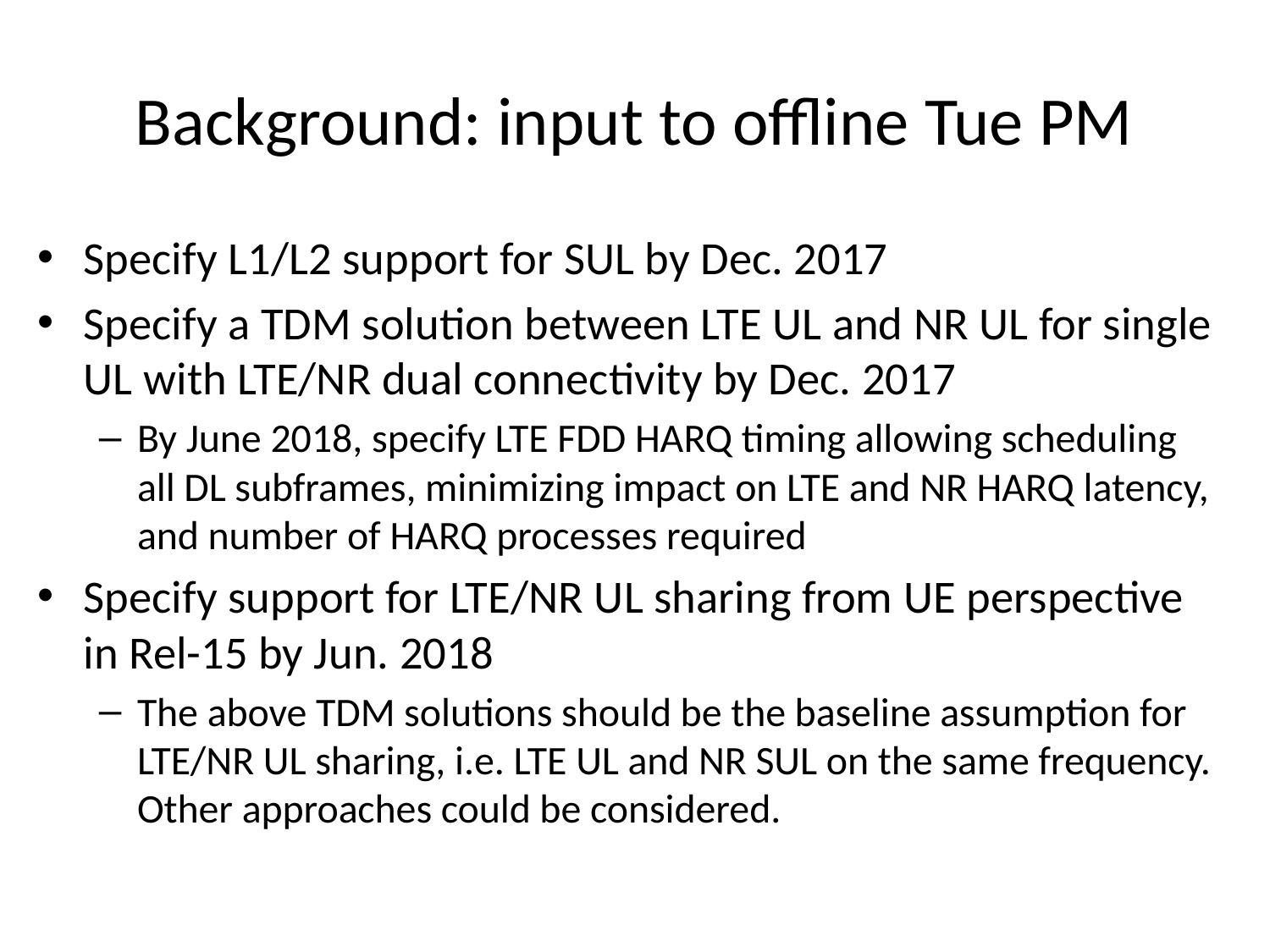

# Background: input to offline Tue PM
Specify L1/L2 support for SUL by Dec. 2017
Specify a TDM solution between LTE UL and NR UL for single UL with LTE/NR dual connectivity by Dec. 2017
By June 2018, specify LTE FDD HARQ timing allowing scheduling all DL subframes, minimizing impact on LTE and NR HARQ latency, and number of HARQ processes required
Specify support for LTE/NR UL sharing from UE perspective in Rel-15 by Jun. 2018
The above TDM solutions should be the baseline assumption for LTE/NR UL sharing, i.e. LTE UL and NR SUL on the same frequency. Other approaches could be considered.